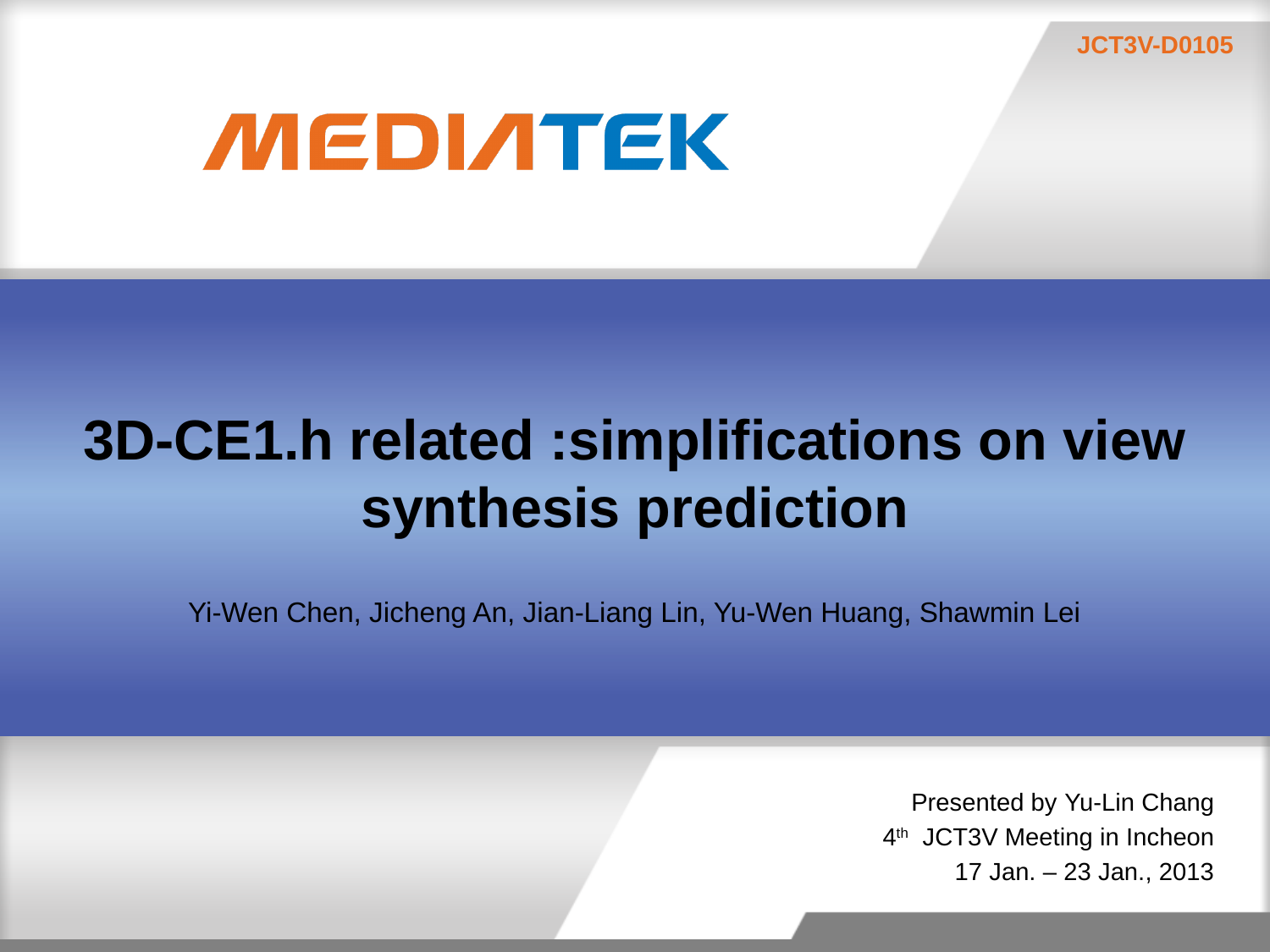

# 3D-CE1.h related :simplifications on view synthesis prediction
Yi-Wen Chen, Jicheng An, Jian-Liang Lin, Yu-Wen Huang, Shawmin Lei
Presented by Yu-Lin Chang
4th  JCT3V Meeting in Incheon
17 Jan. – 23 Jan., 2013